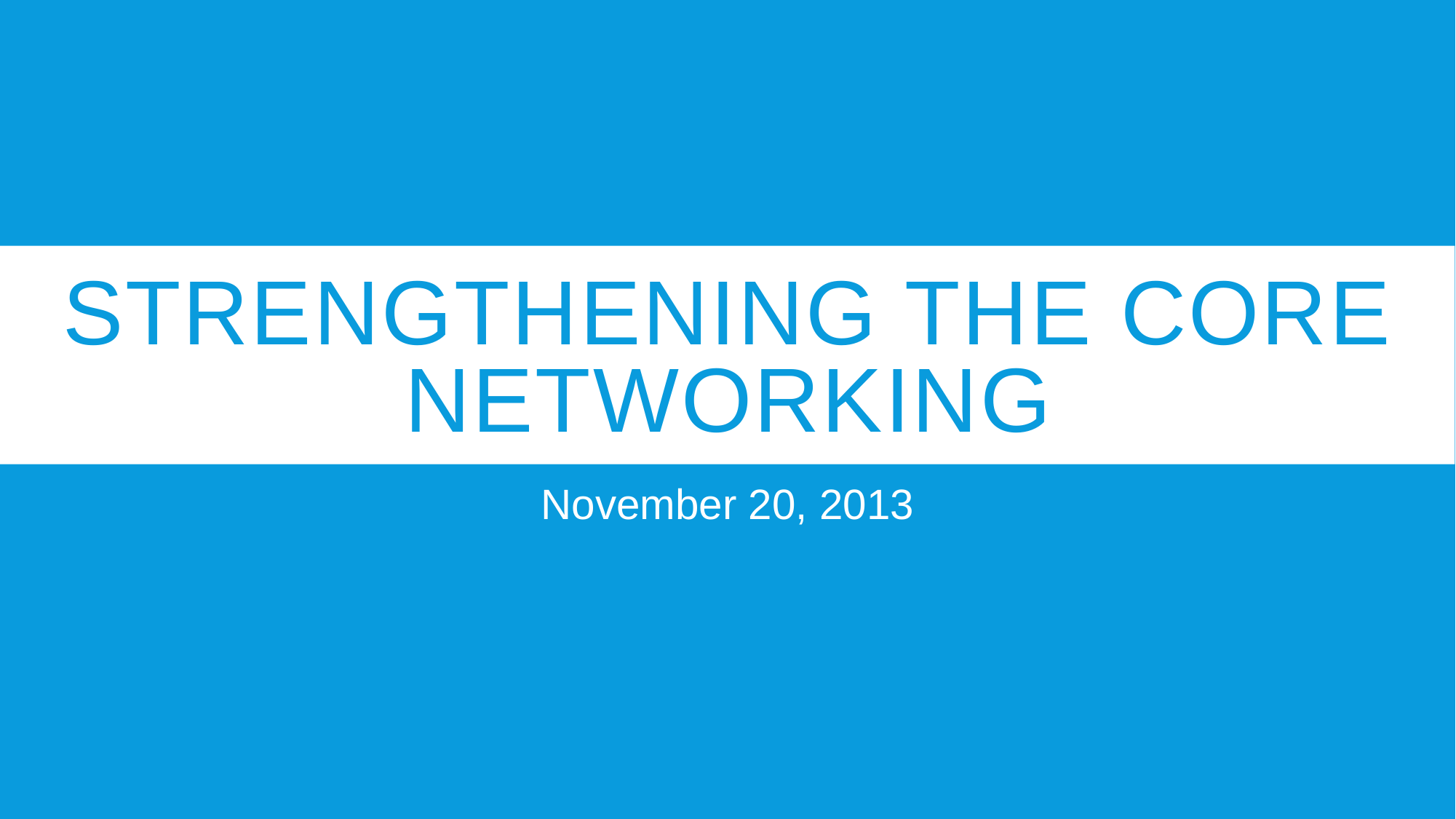

# Strengthening the core Networking
November 20, 2013